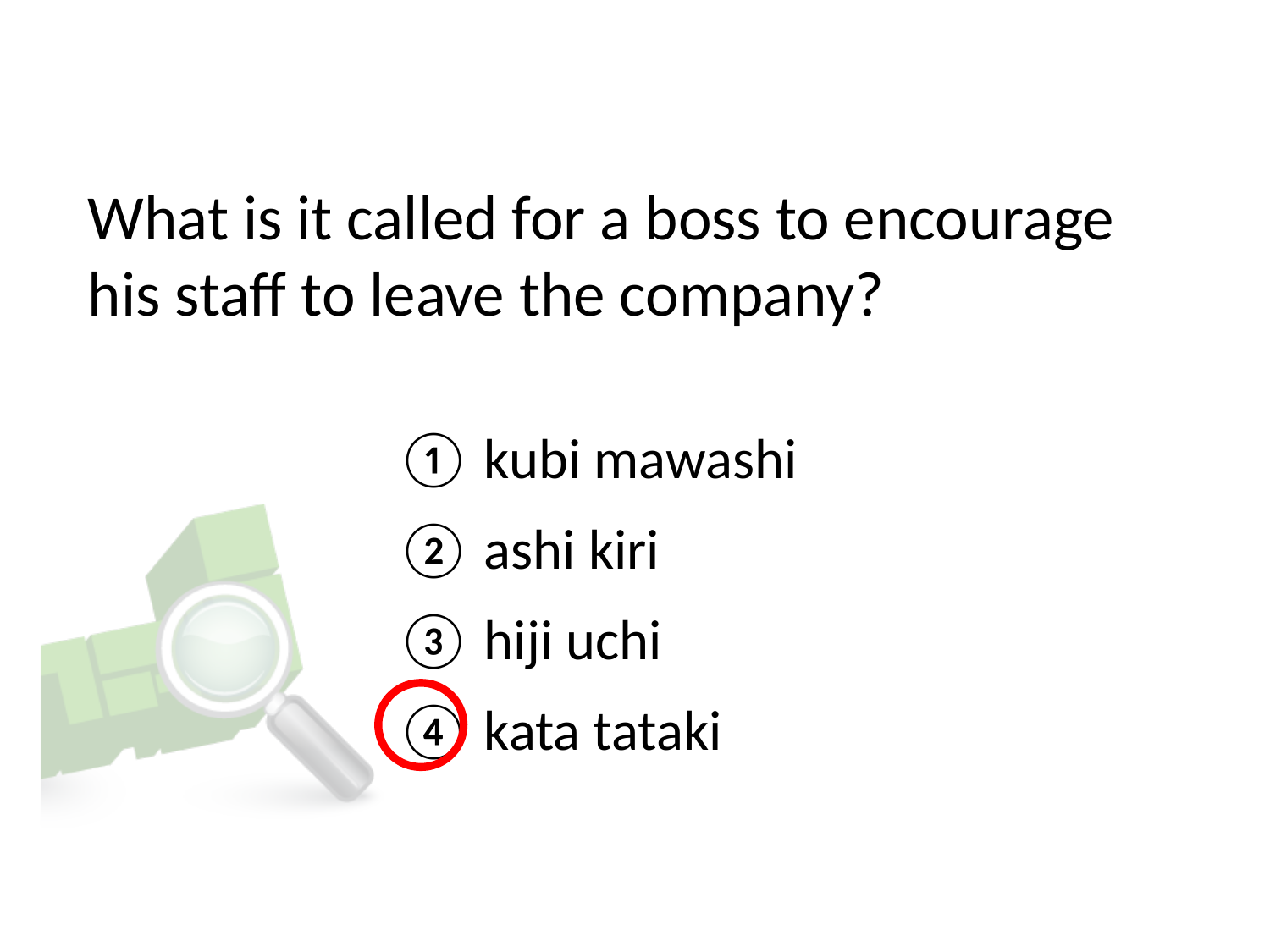

# What is it called for a boss to encourage his staff to leave the company?
① kubi mawashi
② ashi kiri
③ hiji uchi
④ kata tataki